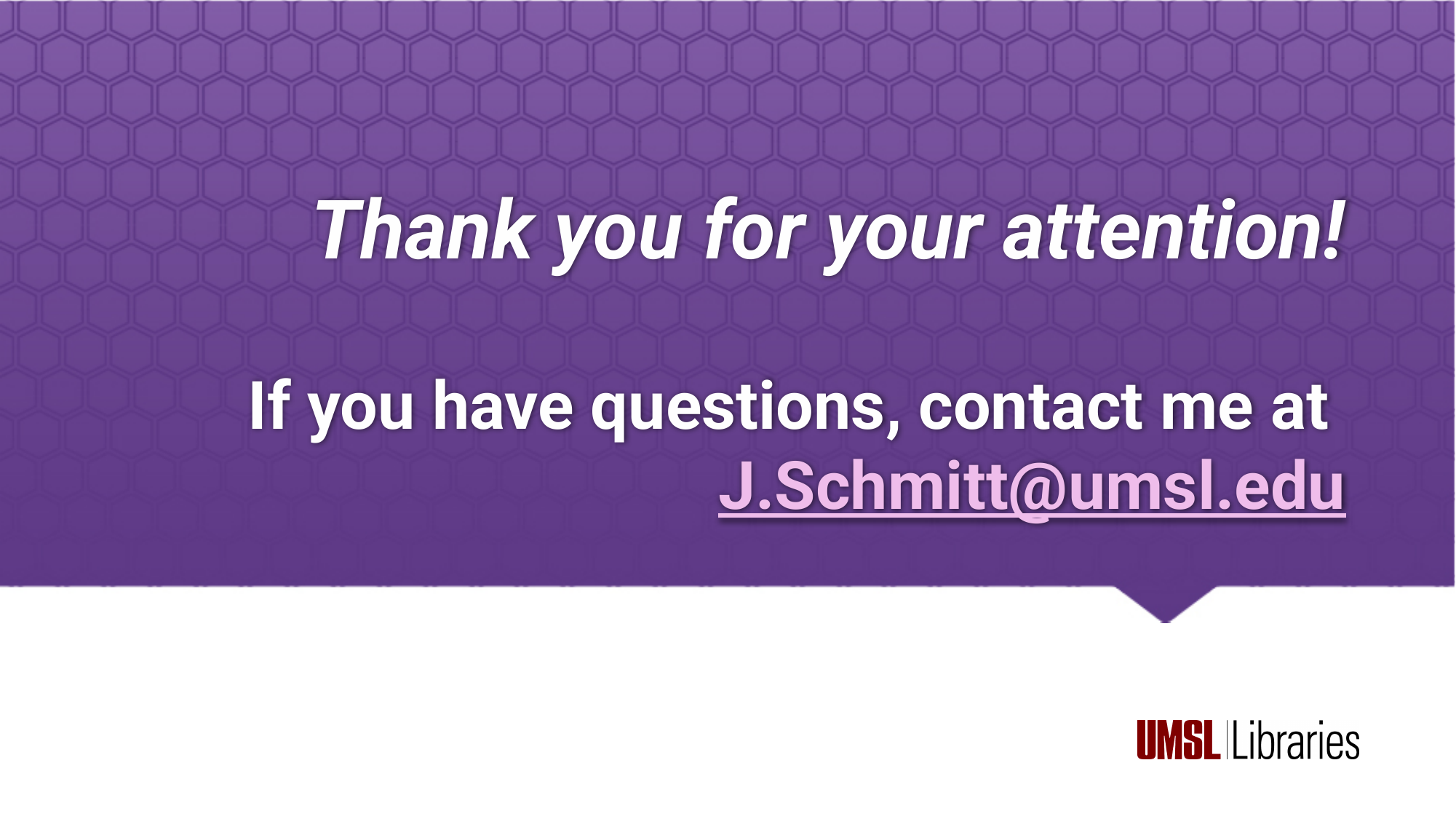

# Thank you for your attention! If you have questions, contact me at J.Schmitt@umsl.edu